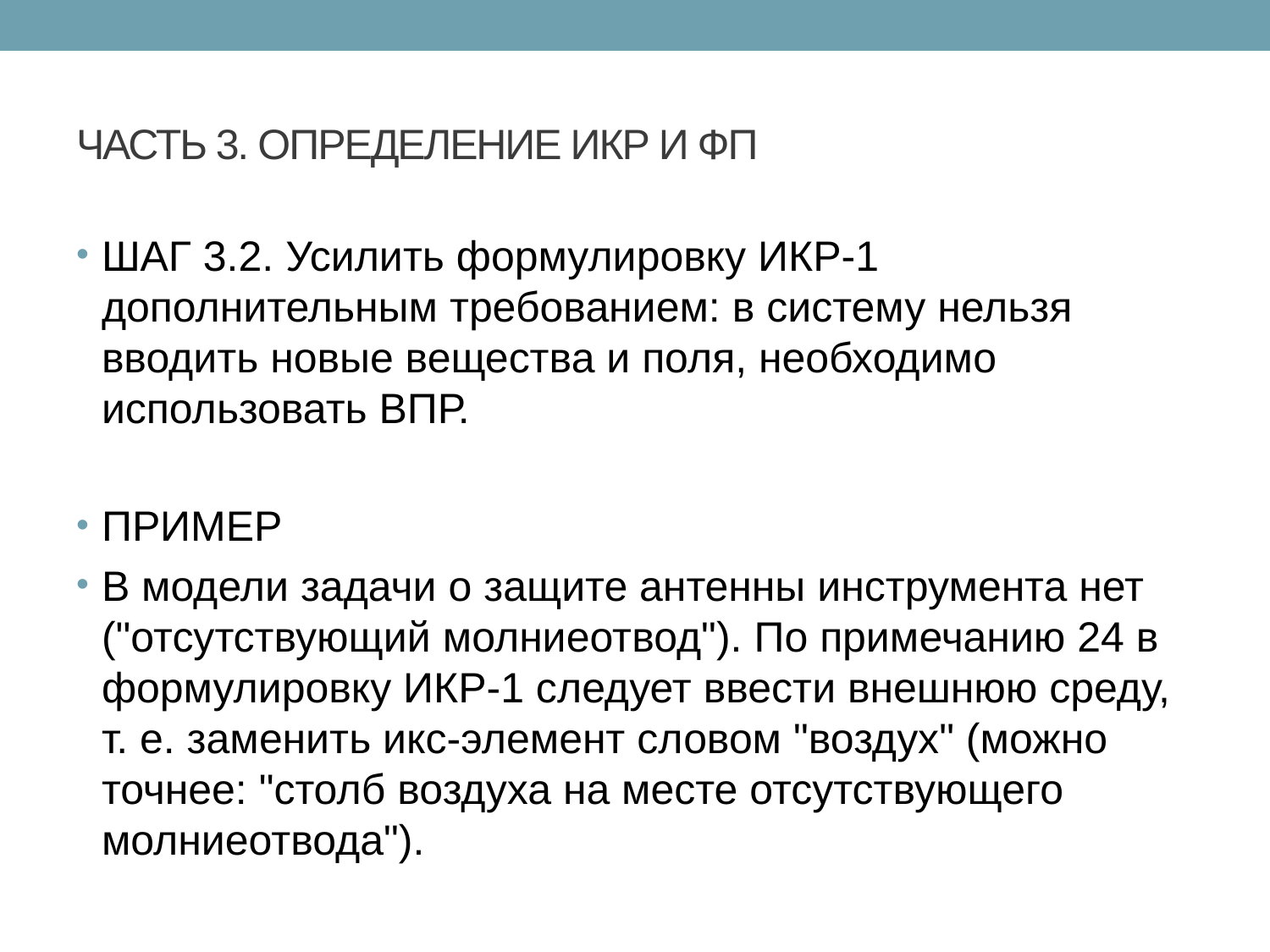

# ЧАСТЬ 3. ОПРЕДЕЛЕНИЕ ИКР И ФП
ШАГ 3.2. Усилить формулировку ИКР-1 дополнительным требованием: в систему нельзя вводить новые вещества и поля, необходимо использовать ВПР.

ПРИМЕР
В модели задачи о защите антенны инструмента нет ("отсутствующий молниеотвод"). По примечанию 24 в формулировку ИКР-1 следует ввести внешнюю среду, т. е. заменить икс-элемент словом "воздух" (можно точнее: "столб воздуха на месте отсутствующего молниеотвода").